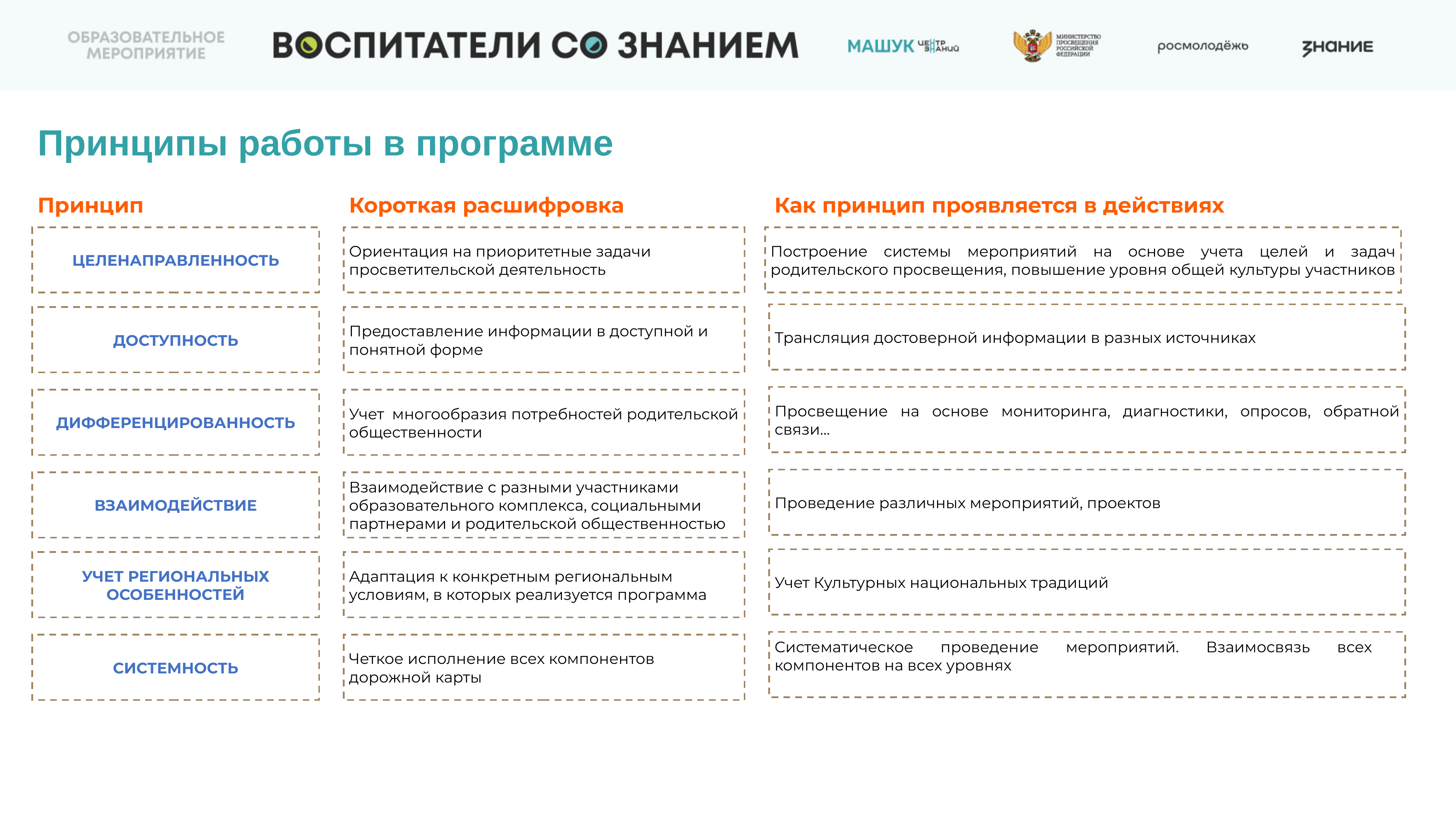

Принципы работы в программе
Принцип
Короткая расшифровка
Как принцип проявляется в действиях
ЦЕЛЕНАПРАВЛЕННОСТЬ
Ориентация на приоритетные задачи просветительской деятельность
Построение системы мероприятий на основе учета целей и задач родительского просвещения, повышение уровня общей культуры участников
Трансляция достоверной информации в разных источниках
ДОСТУПНОСТЬ
Предоставление информации в доступной и понятной форме
Просвещение на основе мониторинга, диагностики, опросов, обратной связи…
ДИФФЕРЕНЦИРОВАННОСТЬ
Учет  многообразия потребностей родительской общественности
Проведение различных мероприятий, проектов
ВЗАИМОДЕЙСТВИЕ
Взаимодействие с разными участниками образовательного комплекса, социальными партнерами и родительской общественностью
Учет Культурных национальных традиций
УЧЕТ РЕГИОНАЛЬНЫХ ОСОБЕННОСТЕЙ
Адаптация к конкретным региональным  условиям, в которых реализуется программа

СИСТЕМНОСТЬ
Четкое исполнение всех компонентов дорожной карты
Систематическое проведение мероприятий. Взаимосвязь всех компонентов на всех уровнях